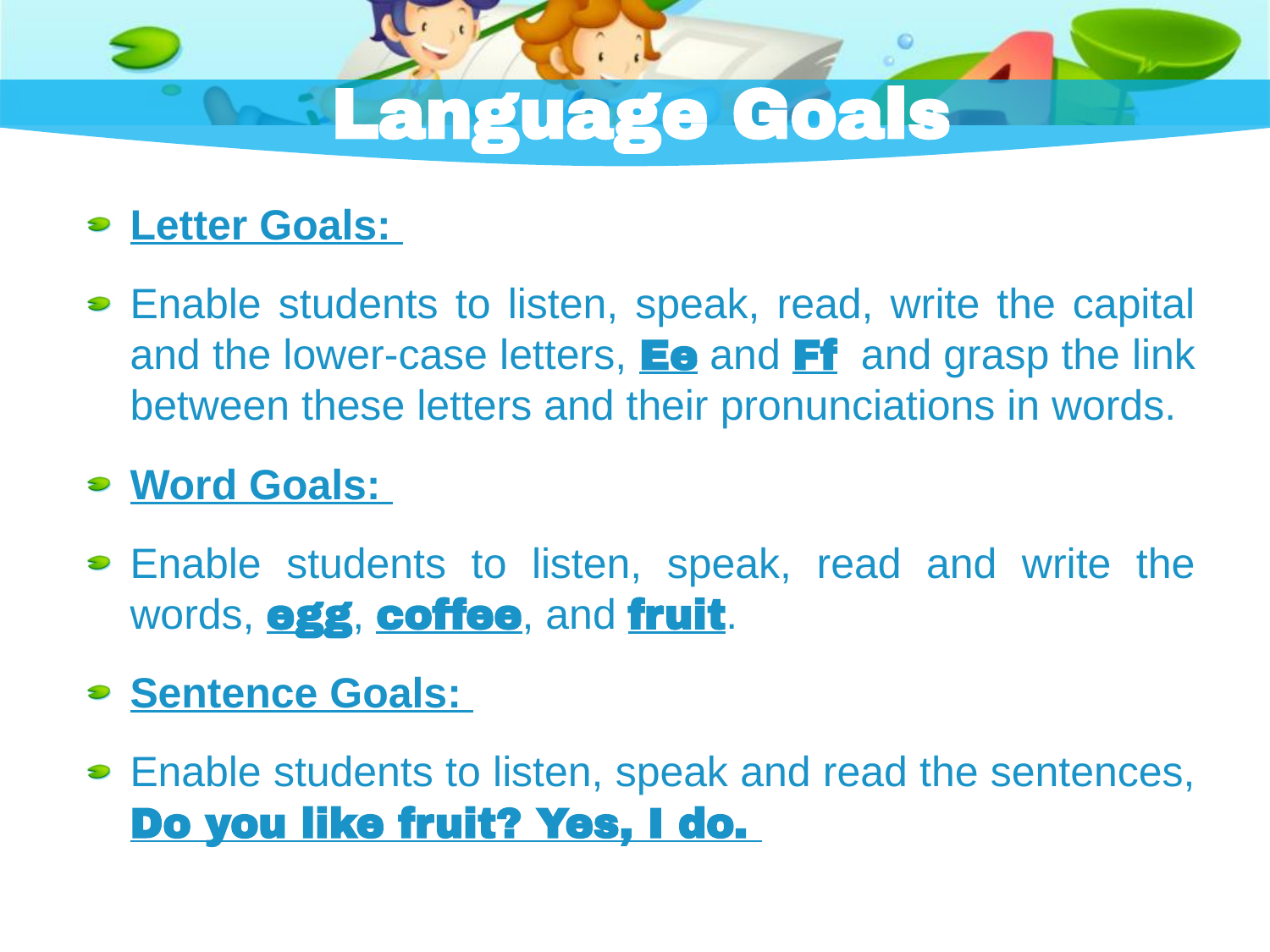

# Language Goals
Letter Goals:
Enable students to listen, speak, read, write the capital and the lower-case letters, Ee and Ff  and grasp the link between these letters and their pronunciations in words.
Word Goals:
Enable students to listen, speak, read and write the words, egg, coffee, and fruit.
Sentence Goals:
Enable students to listen, speak and read the sentences, Do you like fruit? Yes, I do.